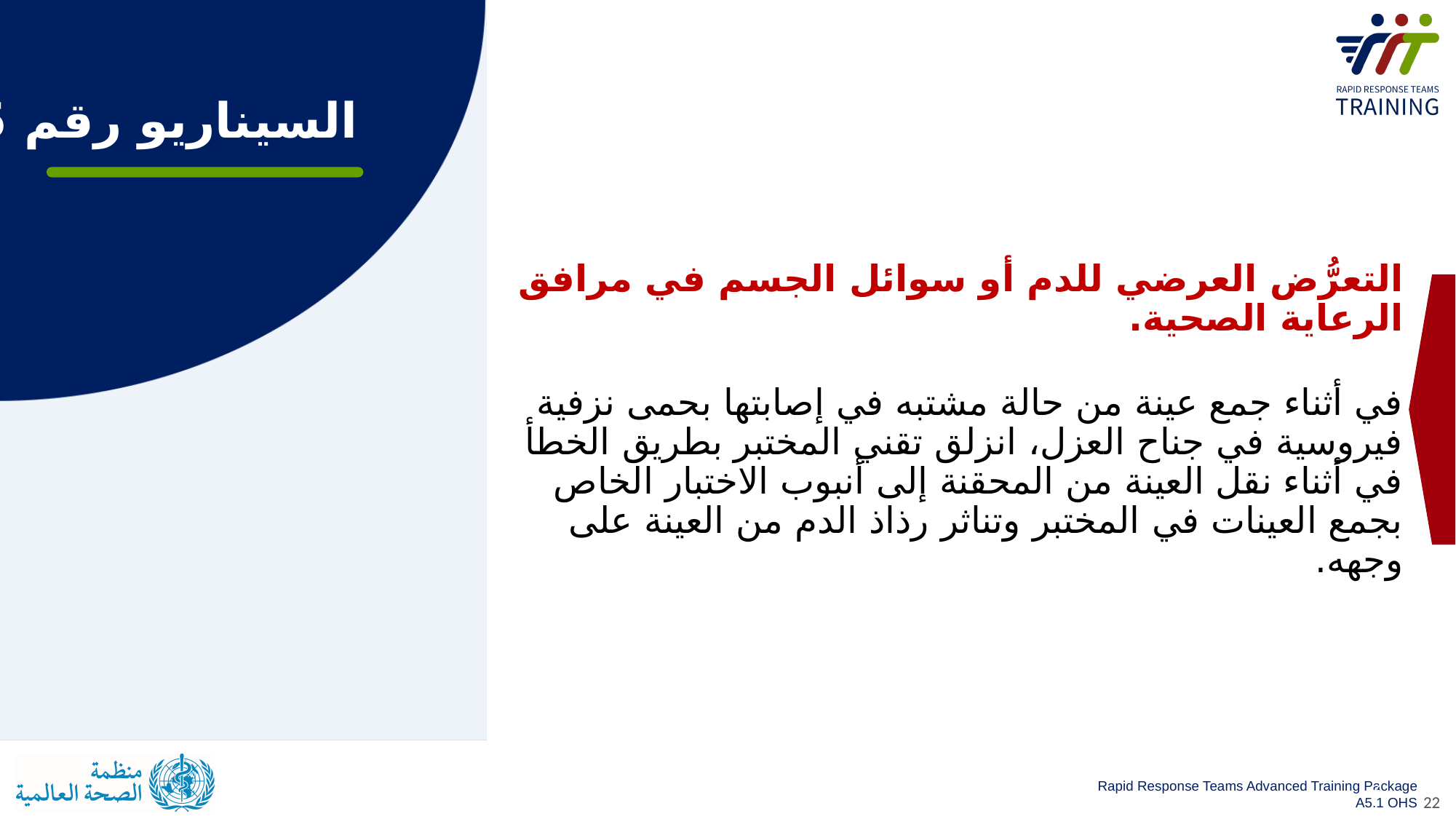

السيناريو رقم 5

التعرُّض العرضي للدم أو سوائل الجسم في مرافق الرعاية الصحية.

في أثناء جمع عينة من حالة مشتبه في إصابتها بحمى نزفية فيروسية في جناح العزل، انزلق تقني المختبر بطريق الخطأ في أثناء نقل العينة من المحقنة إلى أنبوب الاختبار الخاص بجمع العينات في المختبر وتناثر رذاذ الدم من العينة على وجهه.
22